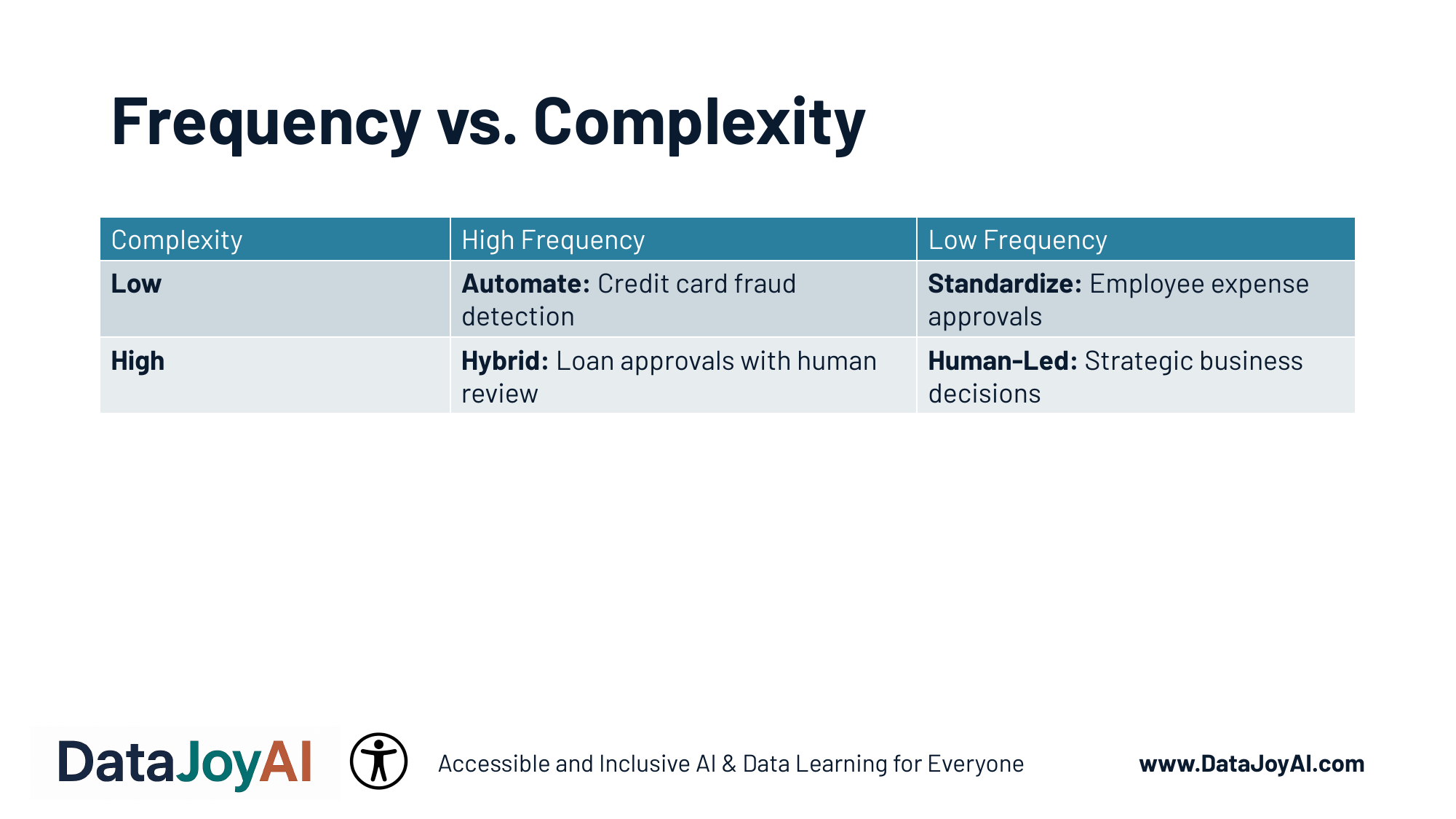

# Frequency vs. Complexity
| Complexity | High Frequency | Low Frequency |
| --- | --- | --- |
| Low | Automate: Credit card fraud detection | Standardize: Employee expense approvals |
| High | Hybrid: Loan approvals with human review | Human-Led: Strategic business decisions |